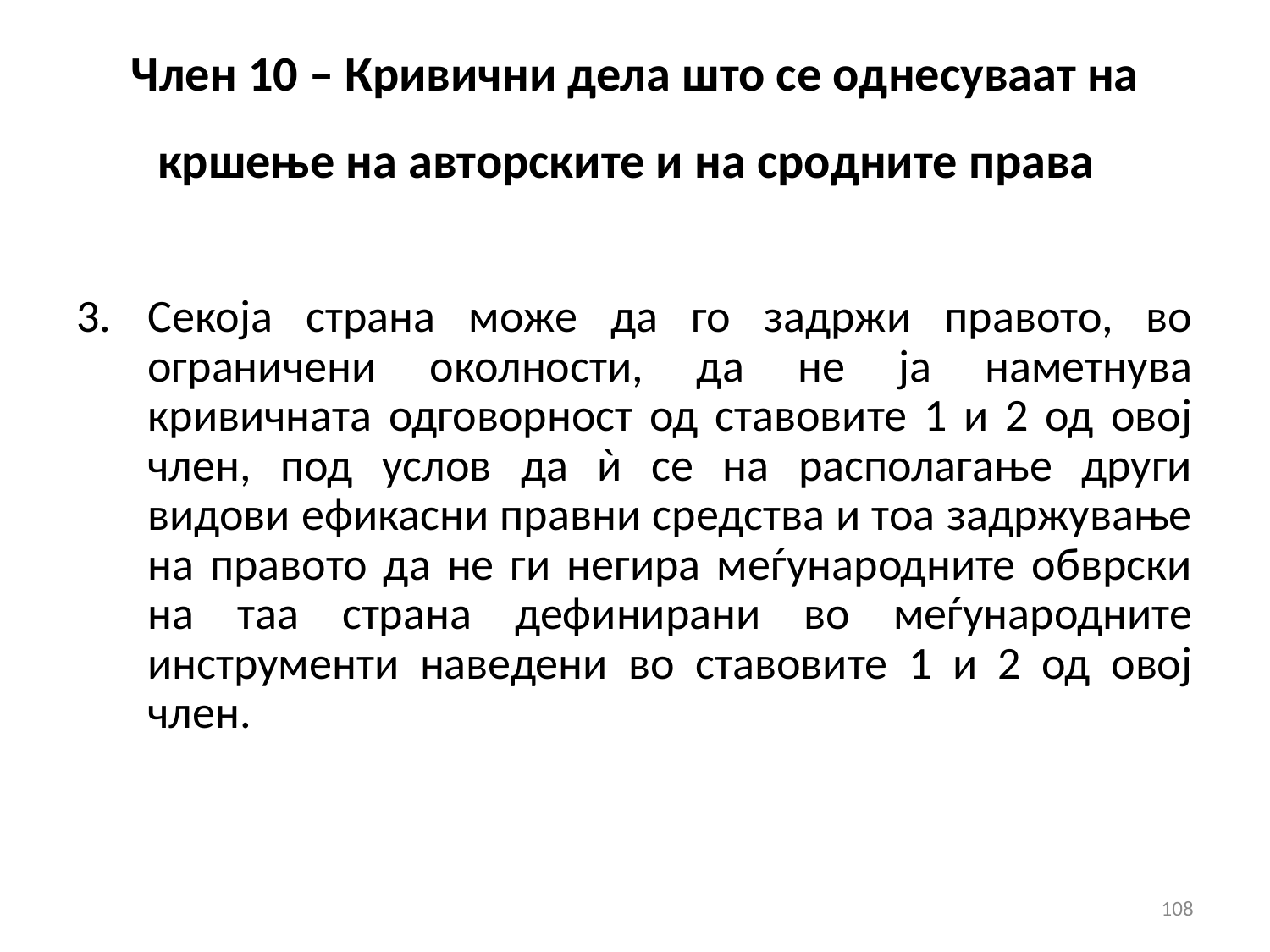

# Член 10 – Кривични дела што се однесуваат на кршење на авторските и на сродните права
Секоја страна може да го задржи правото, во ограничени околности, да не ја наметнува кривичната одговорност од ставовите 1 и 2 од овој член, под услов да ѝ се на располагање други видови ефикасни правни средства и тоа задржување на правото да не ги негира меѓународните обврски на таа страна дефинирани во меѓународните инструменти наведени во ставовите 1 и 2 од овој член.
108